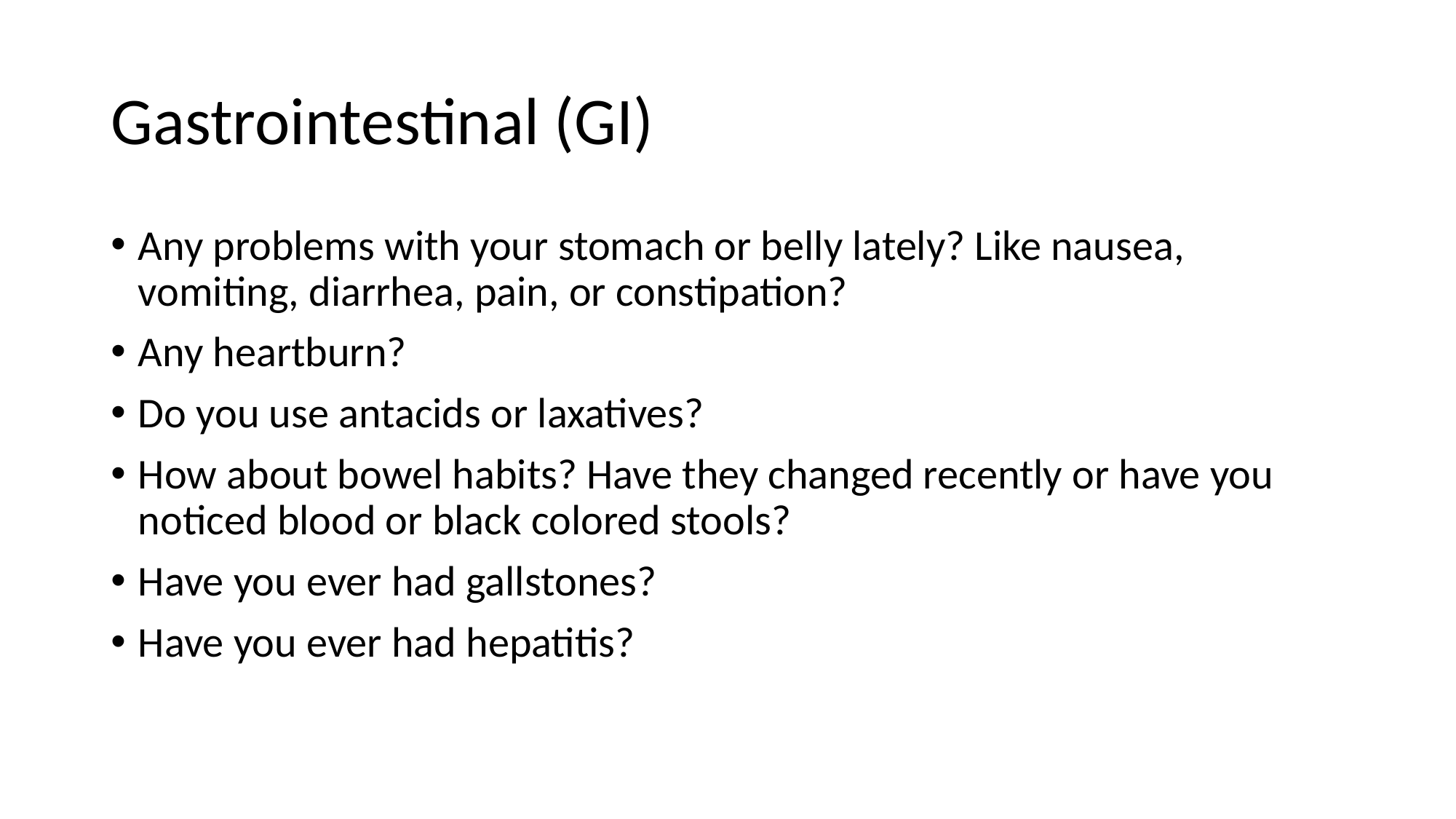

# Gastrointestinal (GI)
Any problems with your stomach or belly lately? Like nausea, vomiting, diarrhea, pain, or constipation?
Any heartburn?
Do you use antacids or laxatives?
How about bowel habits? Have they changed recently or have you noticed blood or black colored stools?
Have you ever had gallstones?
Have you ever had hepatitis?